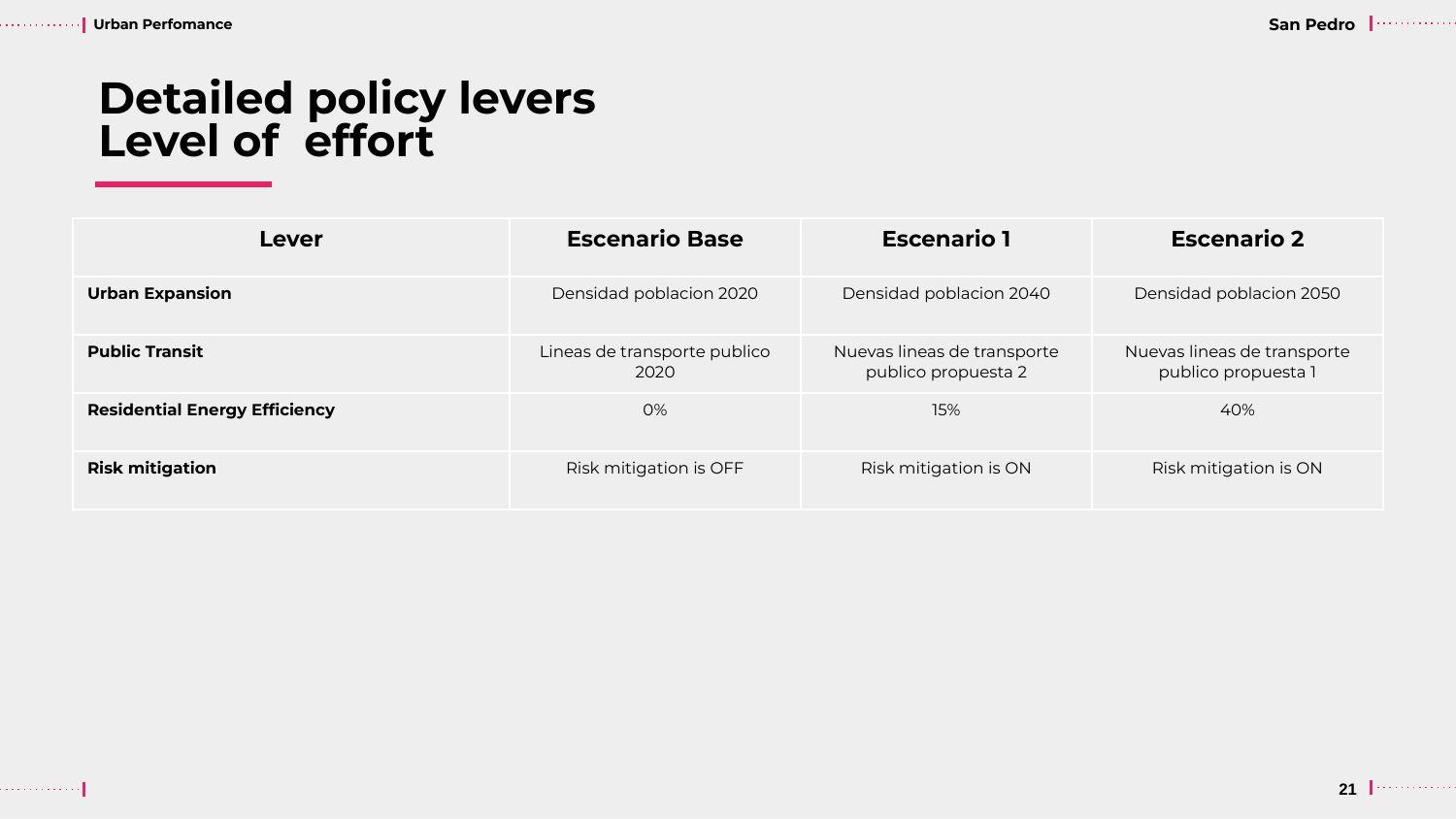

San Pedro
Detailed policy levers
Level of  effort
| Lever | Escenario Base | Escenario 1 | Escenario 2 |
| --- | --- | --- | --- |
| Urban Expansion | Densidad poblacion 2020 | Densidad poblacion 2040 | Densidad poblacion 2050 |
| Public Transit | Lineas de transporte publico 2020 | Nuevas lineas de transporte publico propuesta 2 | Nuevas lineas de transporte publico propuesta 1 |
| Residential Energy Efficiency | 0% | 15% | 40% |
| Risk mitigation | Risk mitigation is OFF | Risk mitigation is ON | Risk mitigation is ON |